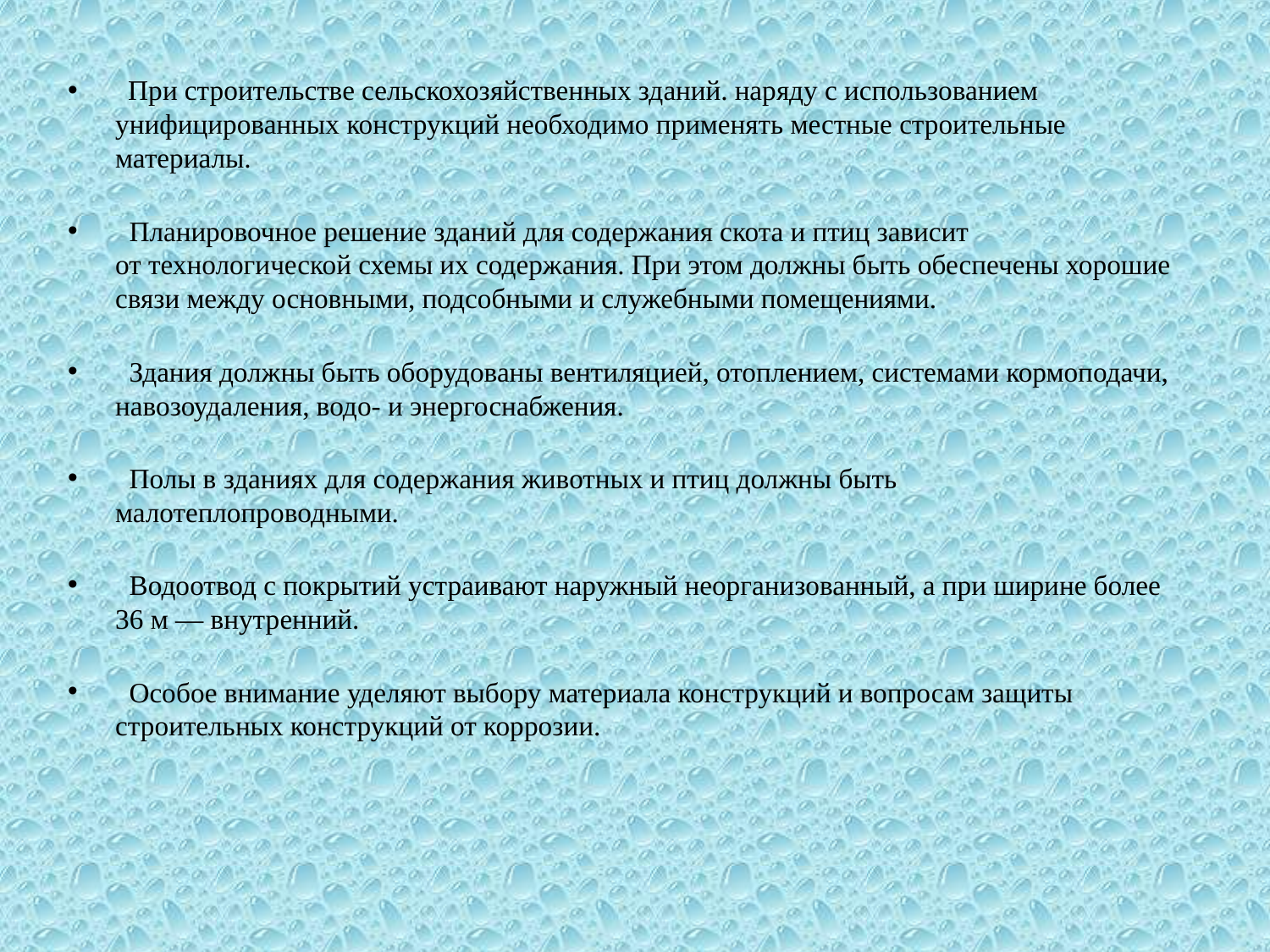

При строительстве сельскохозяйственных зданий. наряду с использованием унифицированных конструкций необходимо применять местные строительные материалы.
  Планировочное решение зданий для содержания скота и птиц зависит от технологической схемы их содержания. При этом должны быть обеспечены хорошие связи между основными, подсобными и служебными помещениями.
  Здания должны быть оборудованы вентиляцией, отоплением, системами кормоподачи, навозоудаления, водо- и энергоснабжения.
  Полы в зданиях для содержания животных и птиц должны быть малотеплопроводными.
  Водоотвод с покрытий устраивают наружный неорганизованный, а при ширине более 36 м — внутренний.
  Особое внимание уделяют выбору материала конструкций и вопросам защиты строительных конструкций от коррозии.